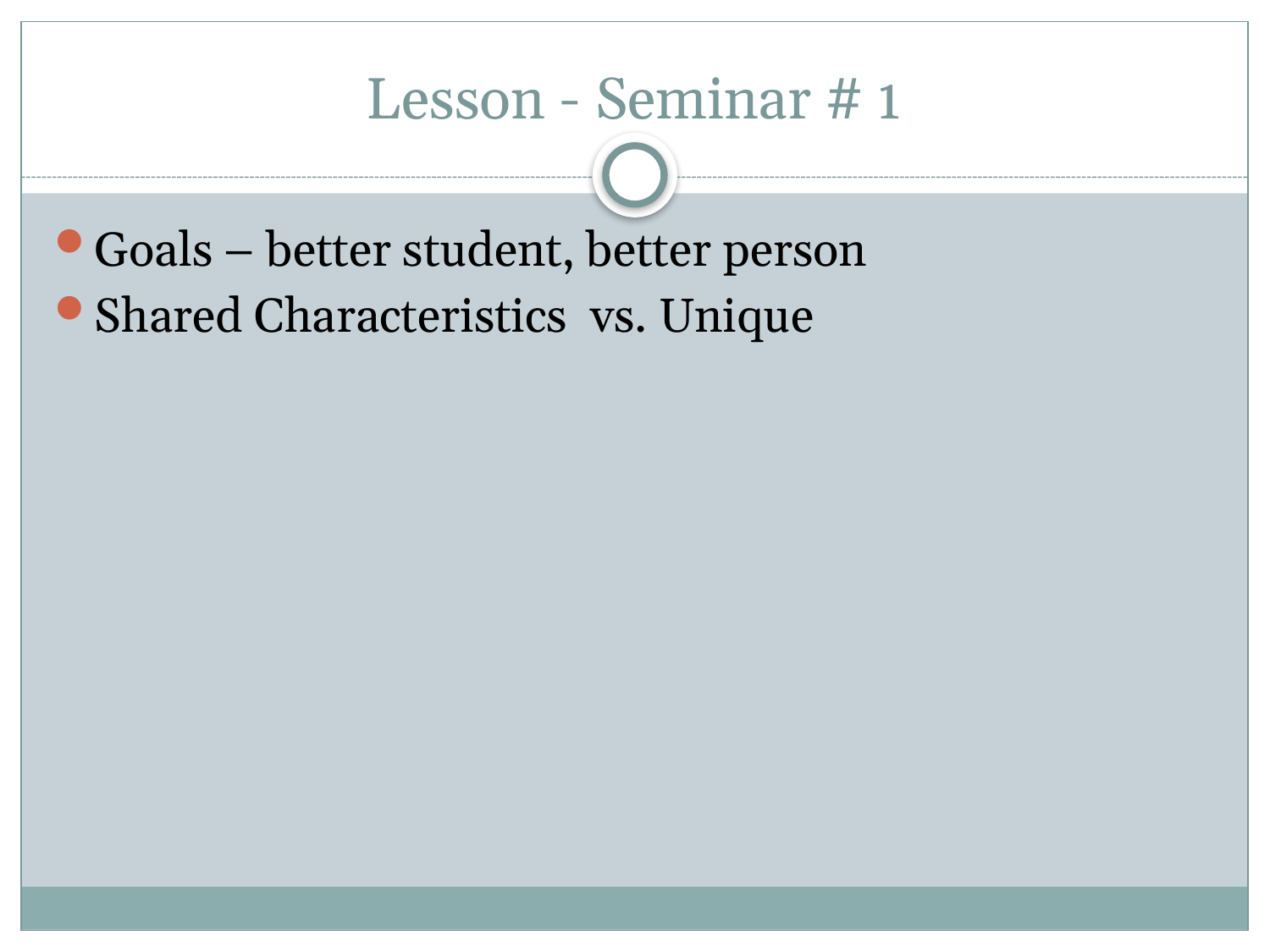

# Lesson - Seminar # 1
Goals – better student, better person
Shared Characteristics  vs. Unique